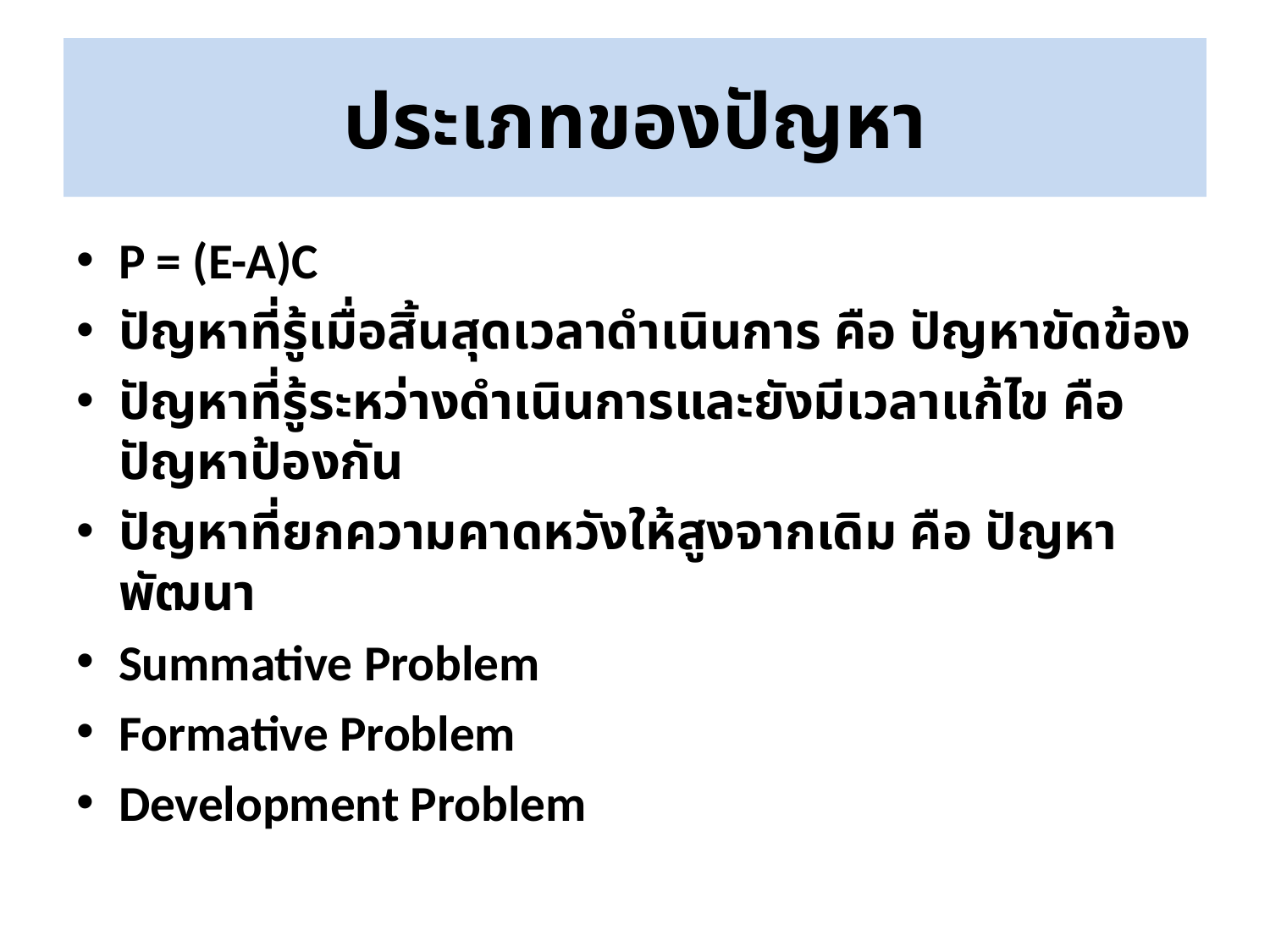

# ประเภทของปัญหา
P = (E-A)C
ปัญหาที่รู้เมื่อสิ้นสุดเวลาดำเนินการ คือ ปัญหาขัดข้อง
ปัญหาที่รู้ระหว่างดำเนินการและยังมีเวลาแก้ไข คือ ปัญหาป้องกัน
ปัญหาที่ยกความคาดหวังให้สูงจากเดิม คือ ปัญหาพัฒนา
Summative Problem
Formative Problem
Development Problem